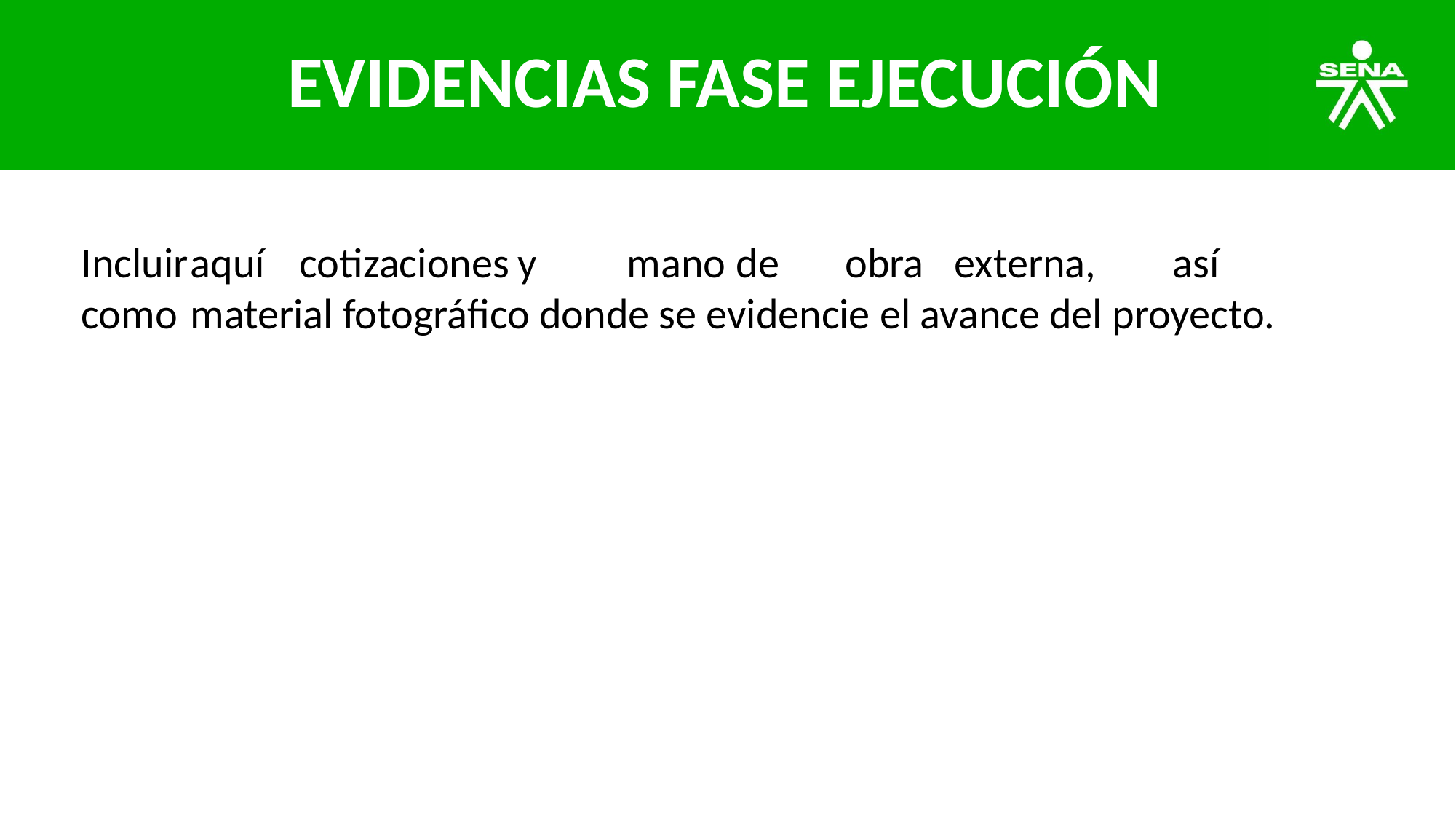

# EVIDENCIAS FASE EJECUCIÓN
Incluir	aquí	cotizaciones	y	mano	de	obra	externa,	así	como	material fotográfico donde se evidencie el avance del proyecto.